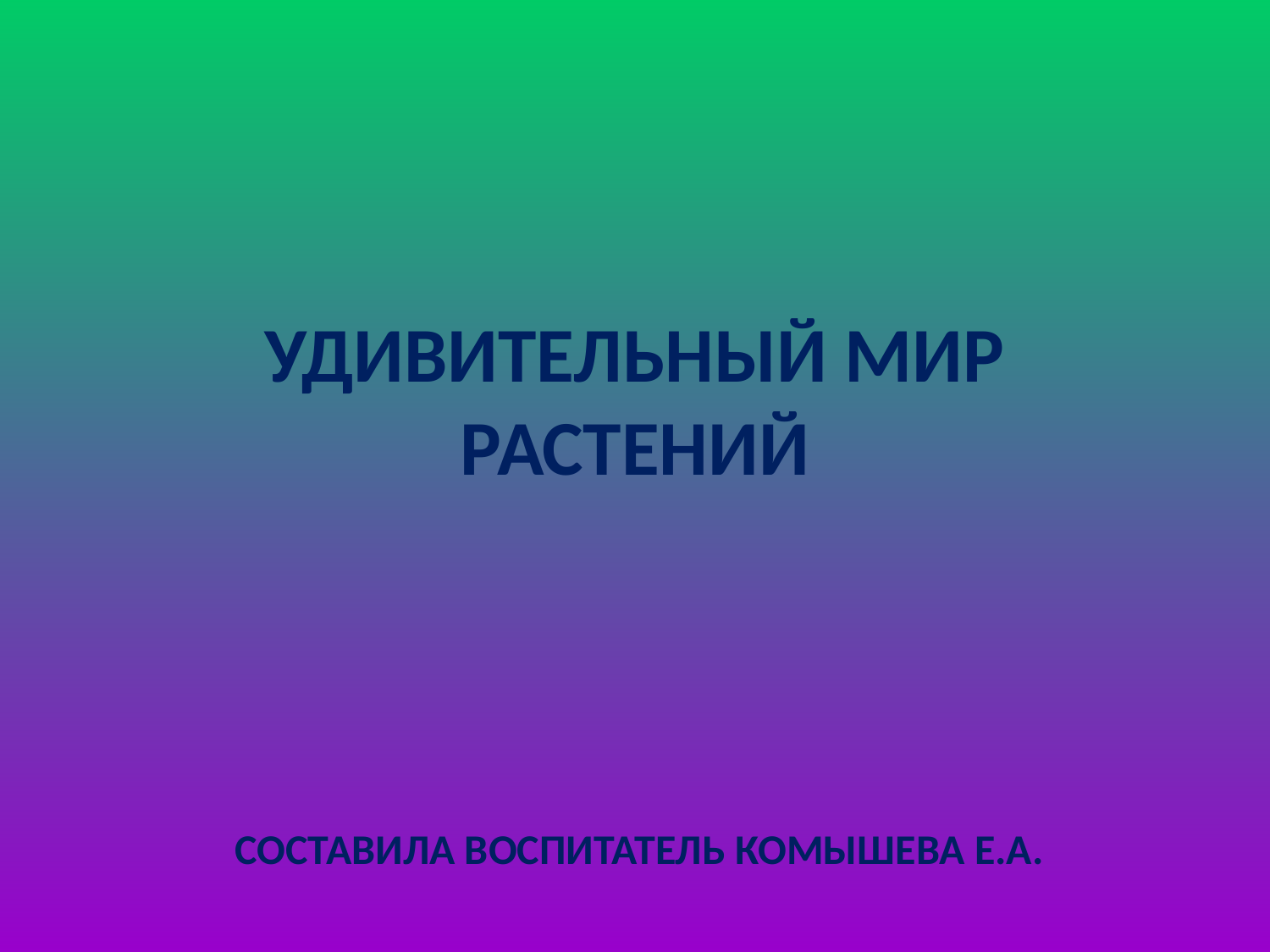

# УДИВИТЕЛЬНЫЙ МИР РАСТЕНИЙ
СОСТАВИЛА ВОСПИТАТЕЛЬ КОМЫШЕВА Е.А.